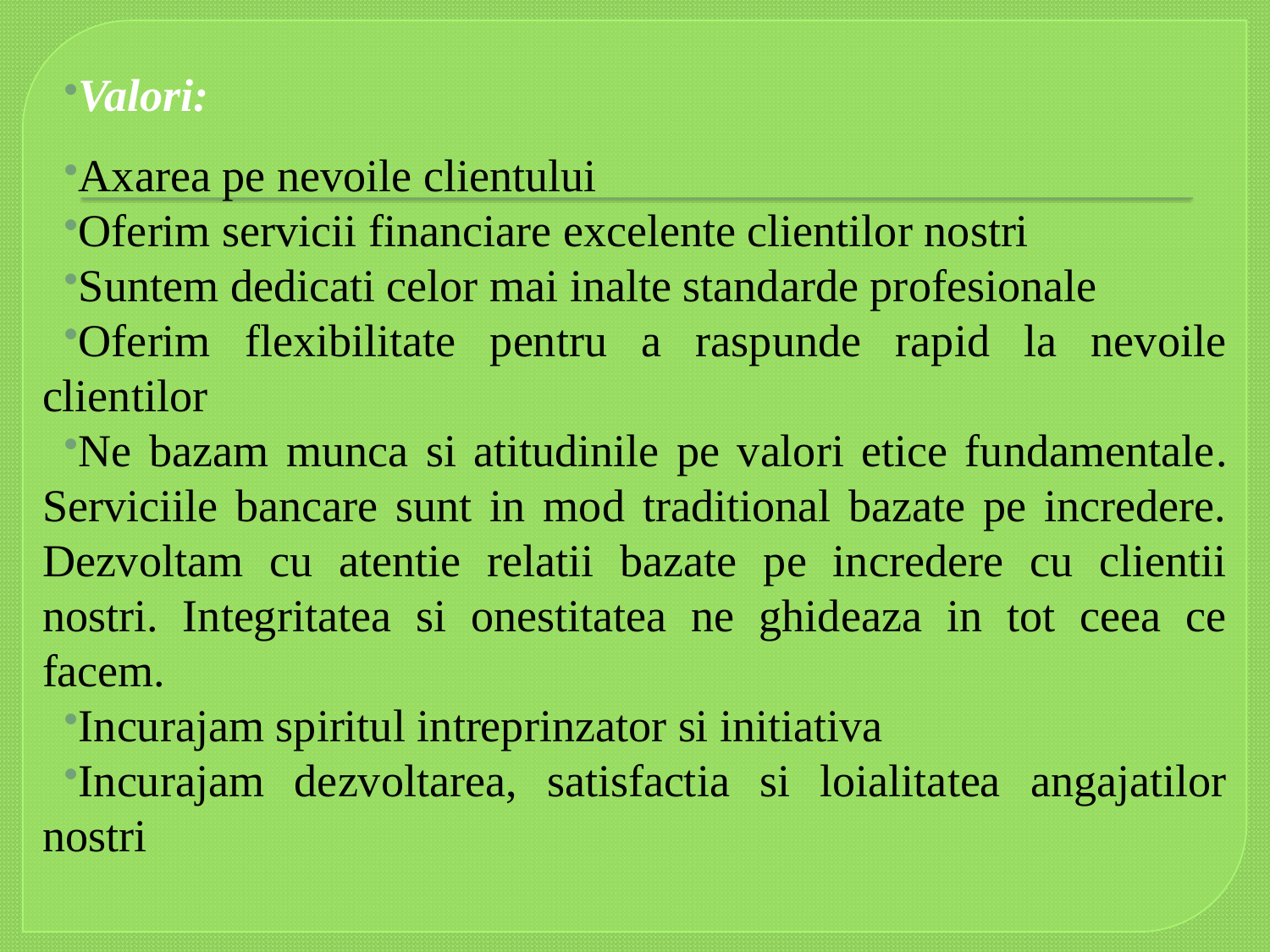

Valori:

Axarea pe nevoile clientului
Oferim servicii financiare excelente clientilor nostri
Suntem dedicati celor mai inalte standarde profesionale
Oferim flexibilitate pentru a raspunde rapid la nevoile clientilor
Ne bazam munca si atitudinile pe valori etice fundamentale. Serviciile bancare sunt in mod traditional bazate pe incredere. Dezvoltam cu atentie relatii bazate pe incredere cu clientii nostri. Integritatea si onestitatea ne ghideaza in tot ceea ce facem.
Incurajam spiritul intreprinzator si initiativa
Incurajam dezvoltarea, satisfactia si loialitatea angajatilor nostri